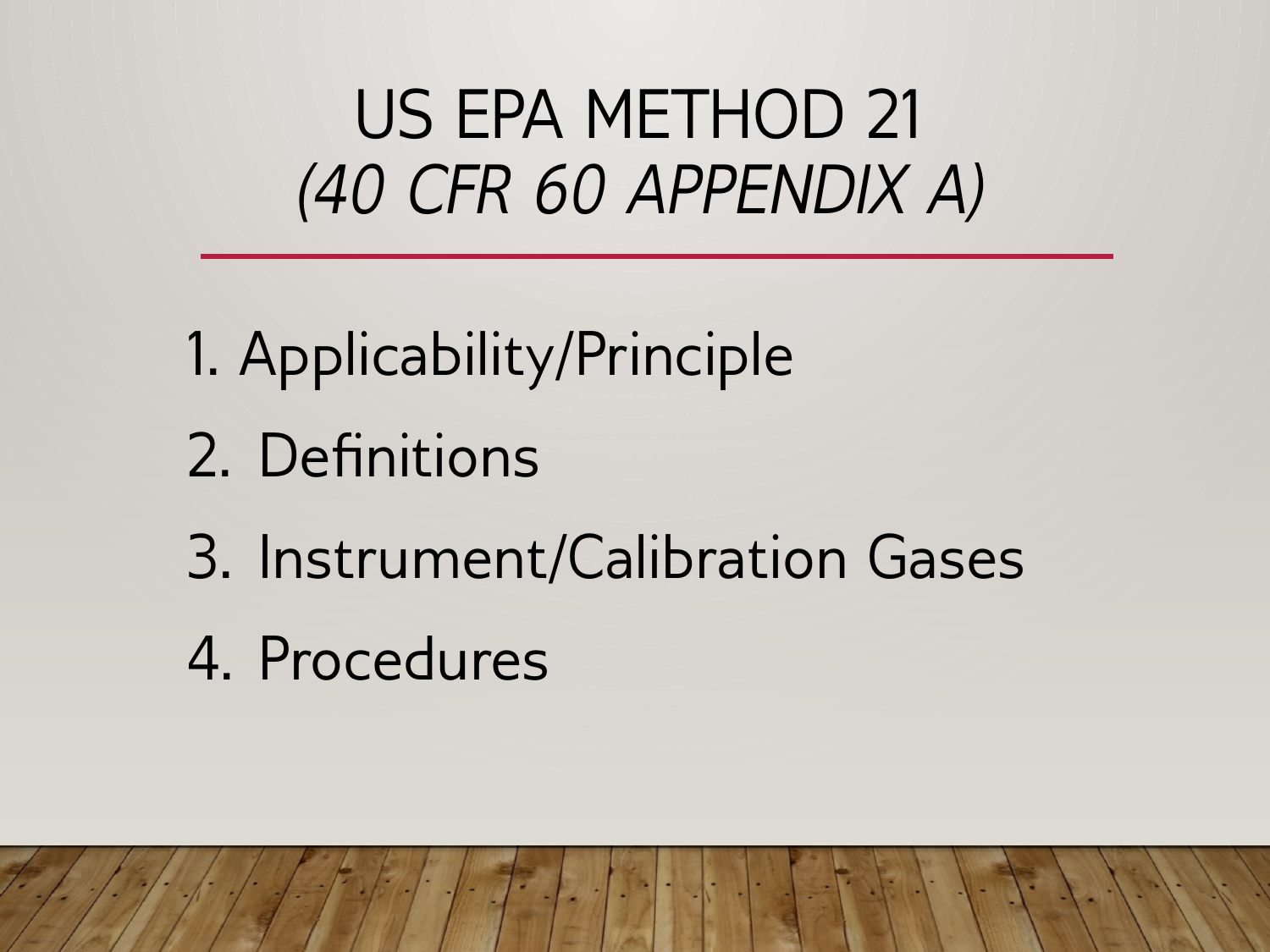

# US EPA Method 21 (40 CFR 60 Appendix A)
1. Applicability/Principle
2.	Definitions
3.	Instrument/Calibration Gases
4.	Procedures